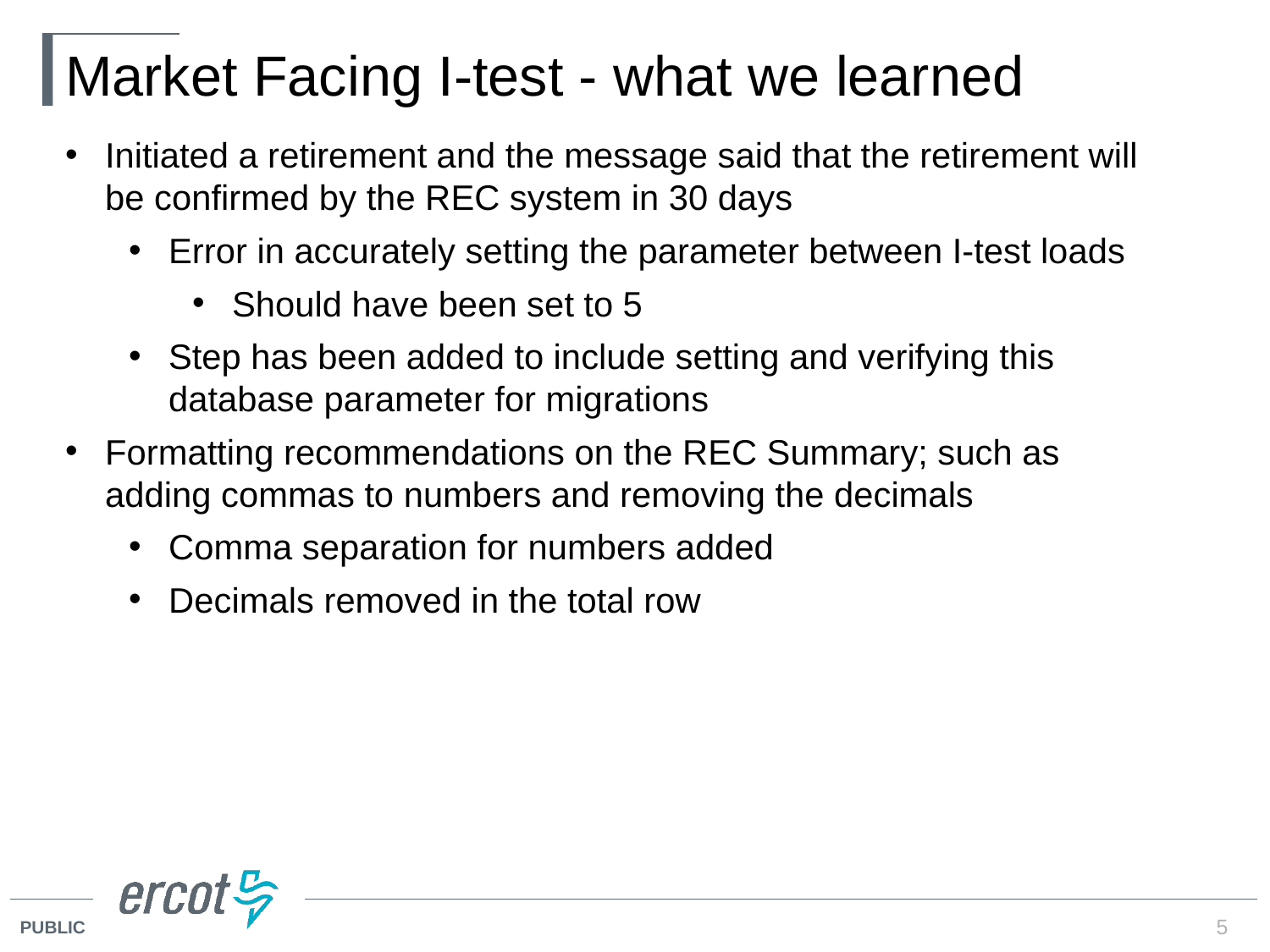

# Market Facing I-test - what we learned
Initiated a retirement and the message said that the retirement will be confirmed by the REC system in 30 days
Error in accurately setting the parameter between I-test loads
Should have been set to 5
Step has been added to include setting and verifying this database parameter for migrations
Formatting recommendations on the REC Summary; such as adding commas to numbers and removing the decimals
Comma separation for numbers added
Decimals removed in the total row

5